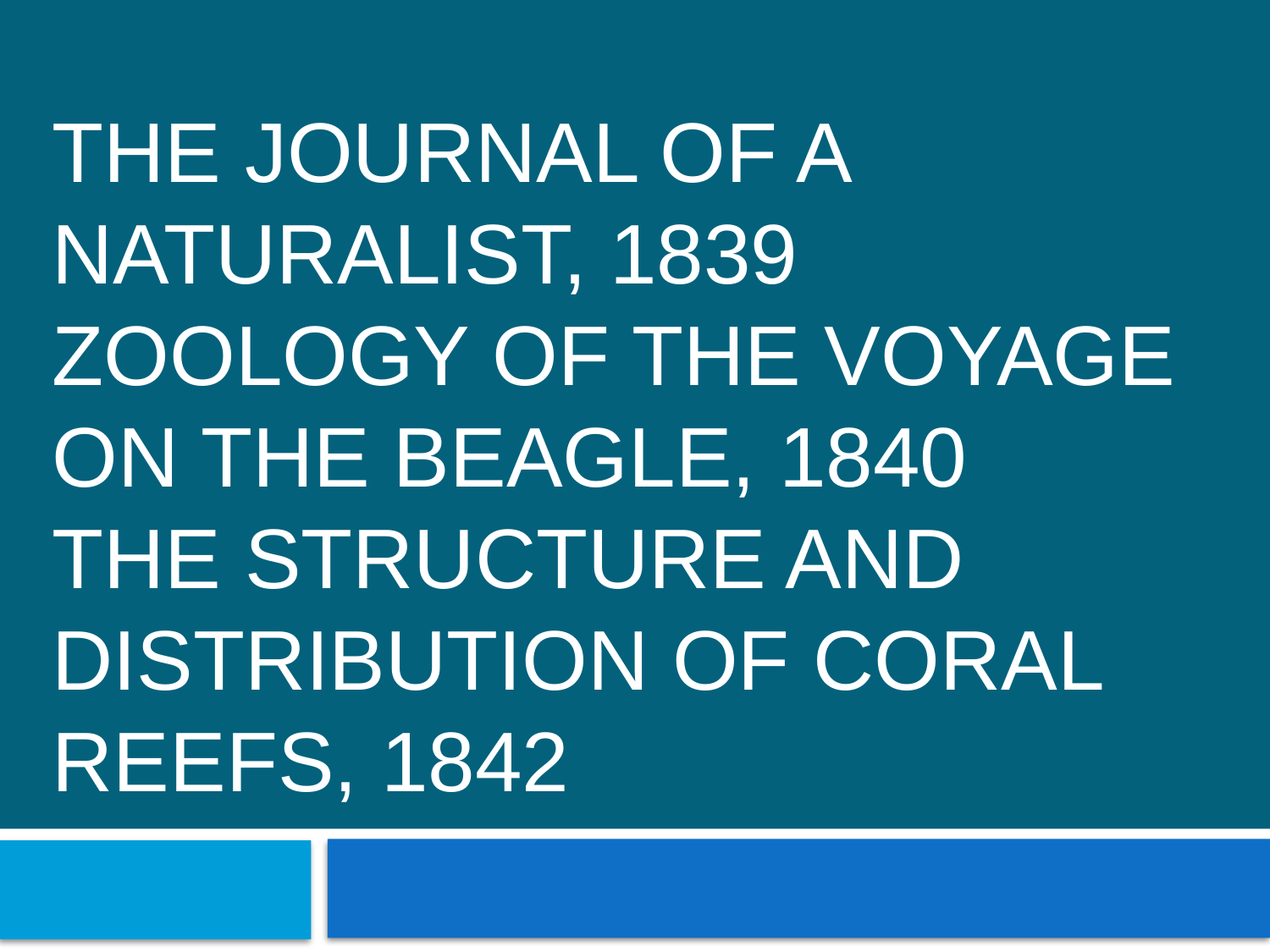

# The Journal of a Naturalist, 1839 Zoology of the Voyage on the Beagle, 1840 The Structure and Distribution of Coral Reefs, 1842